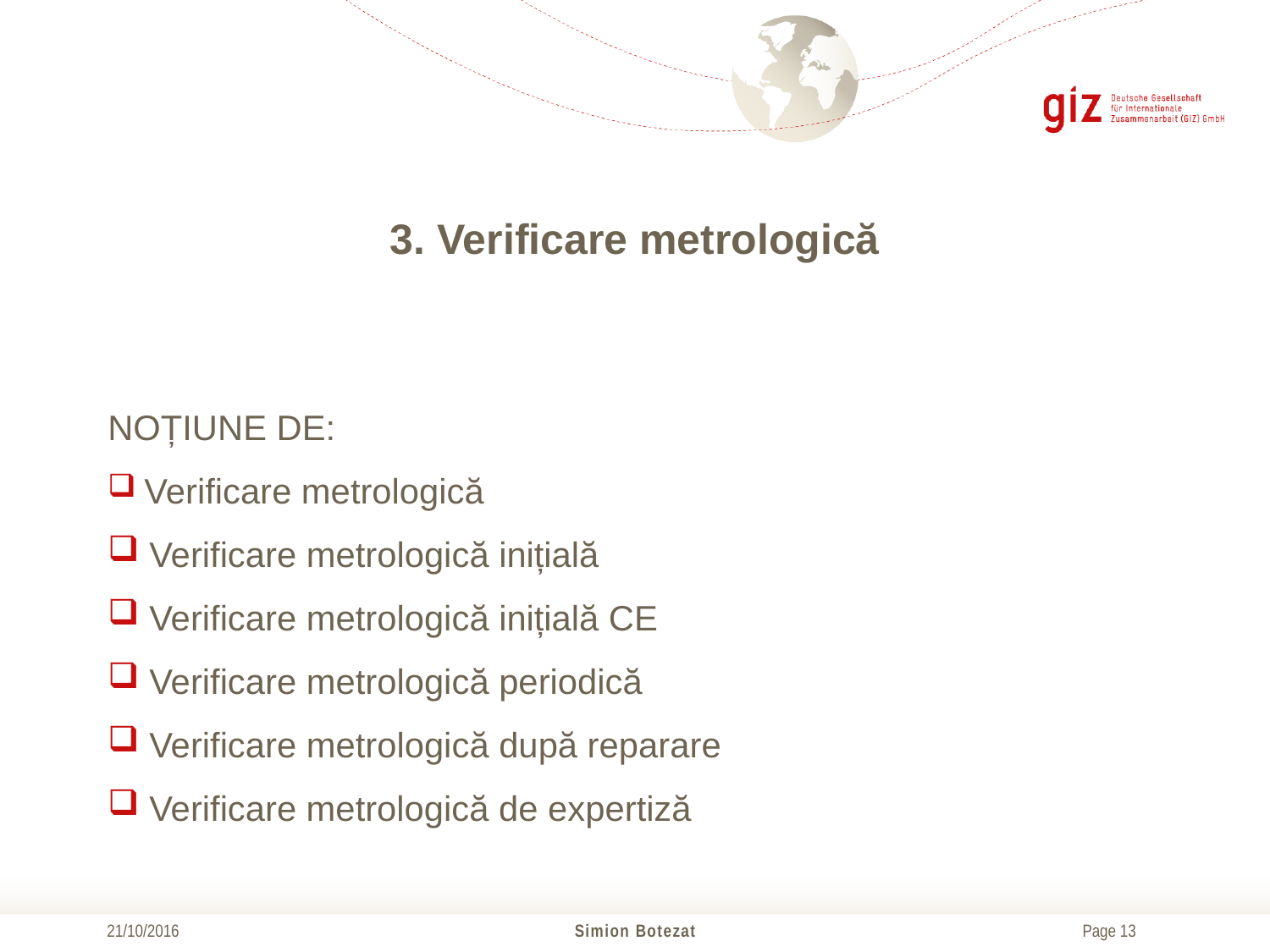

# 3. Verificare metrologică

NOȚIUNE DE:
 Verificare metrologică
 Verificare metrologică inițială
 Verificare metrologică inițială CE
 Verificare metrologică periodică
 Verificare metrologică după reparare
 Verificare metrologică de expertiză

21/10/2016
Simion Botezat